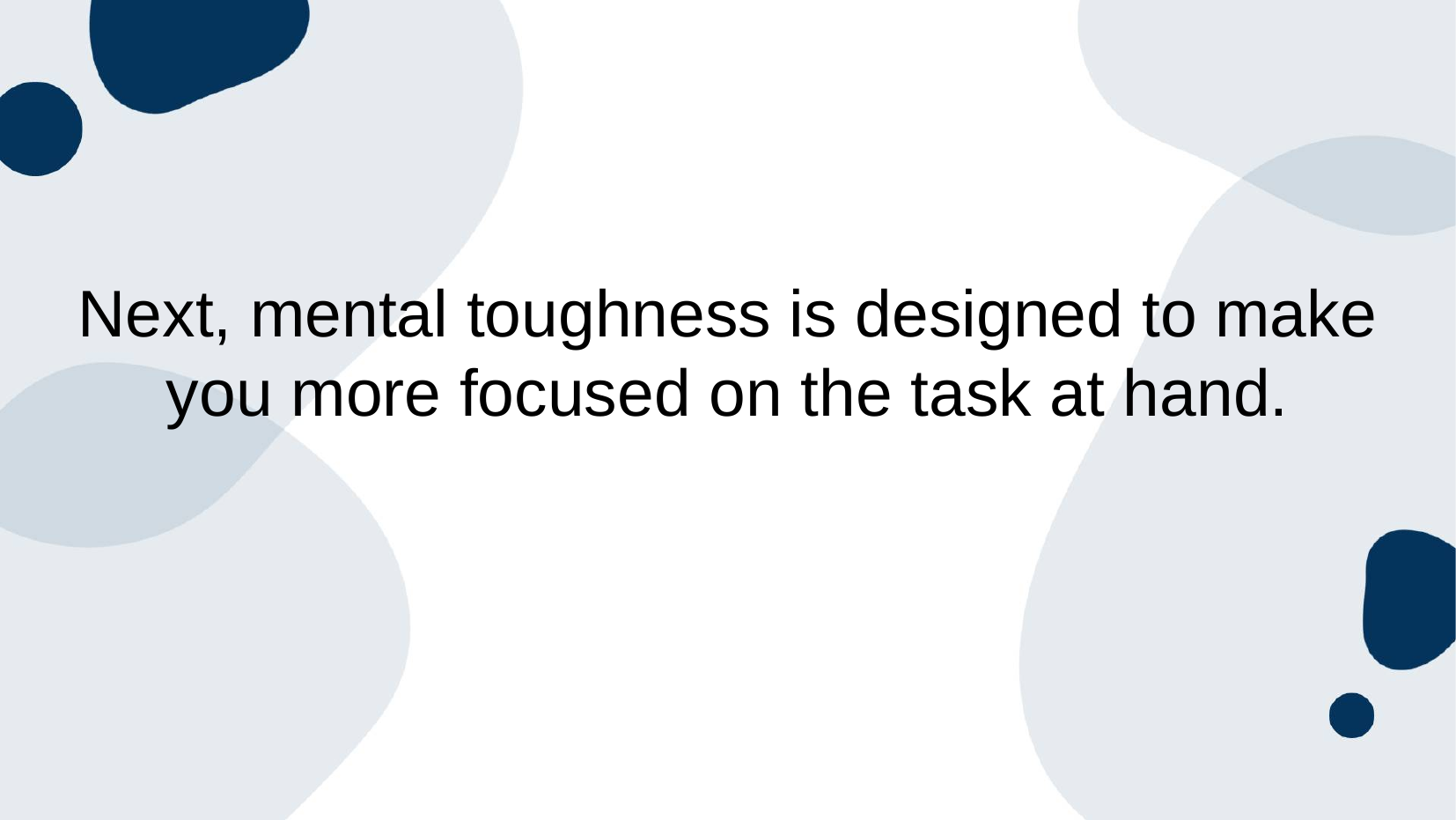

# Next, mental toughness is designed to make you more focused on the task at hand.